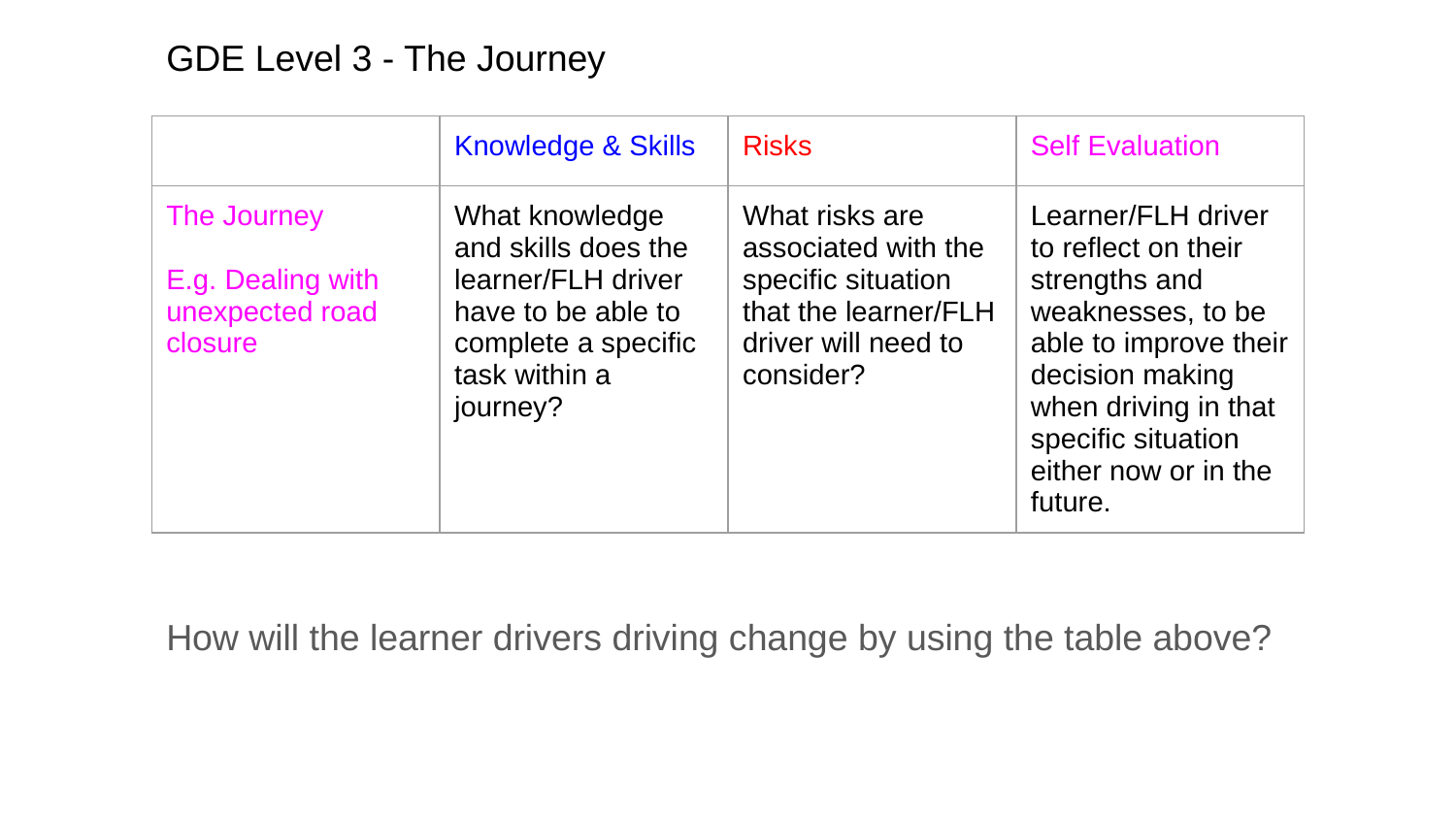

GDE Level 3 - The Journey
|  | Knowledge & Skills | Risks | Self Evaluation |
| --- | --- | --- | --- |
| The Journey E.g. Dealing with unexpected road closure | What knowledge and skills does the learner/FLH driver have to be able to complete a specific task within a journey? | What risks are associated with the specific situation that the learner/FLH driver will need to consider? | Learner/FLH driver to reflect on their strengths and weaknesses, to be able to improve their decision making when driving in that specific situation either now or in the future. |
How will the learner drivers driving change by using the table above?